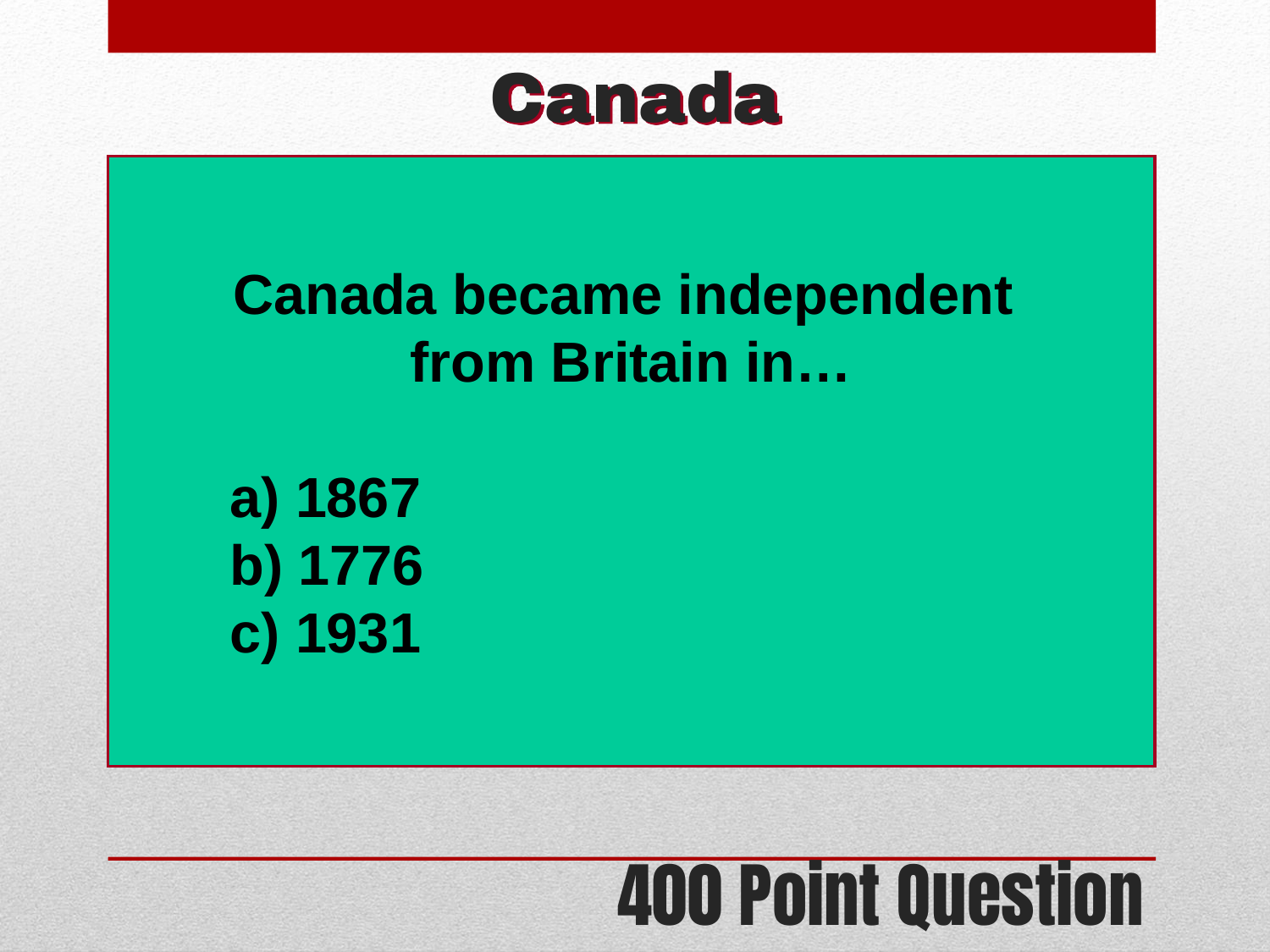

Canada

Canada became independent
from Britain in…

       a) 1867
       b) 1776
       c) 1931

400 Point Question